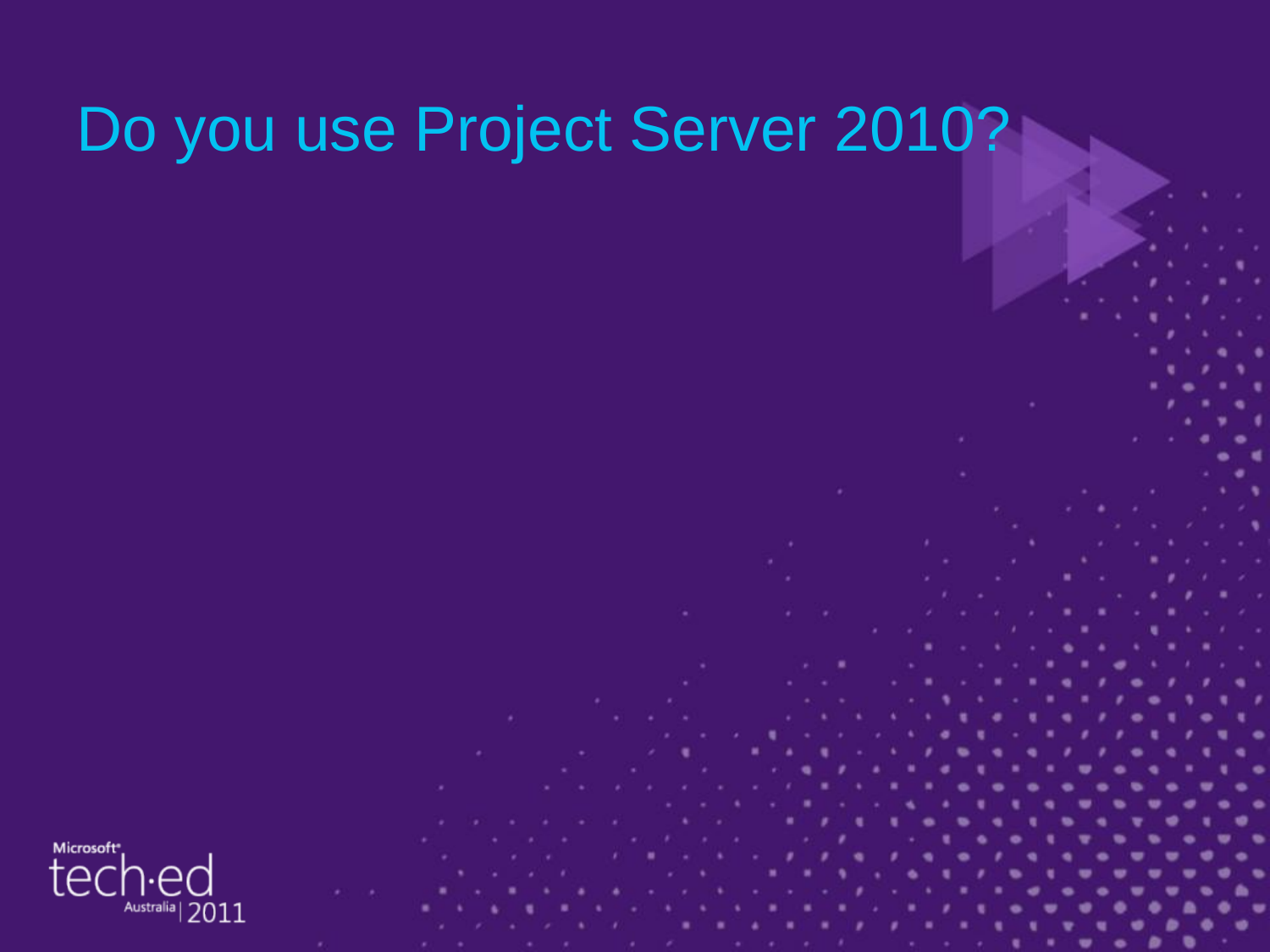

# Do you use Project Server 2010?